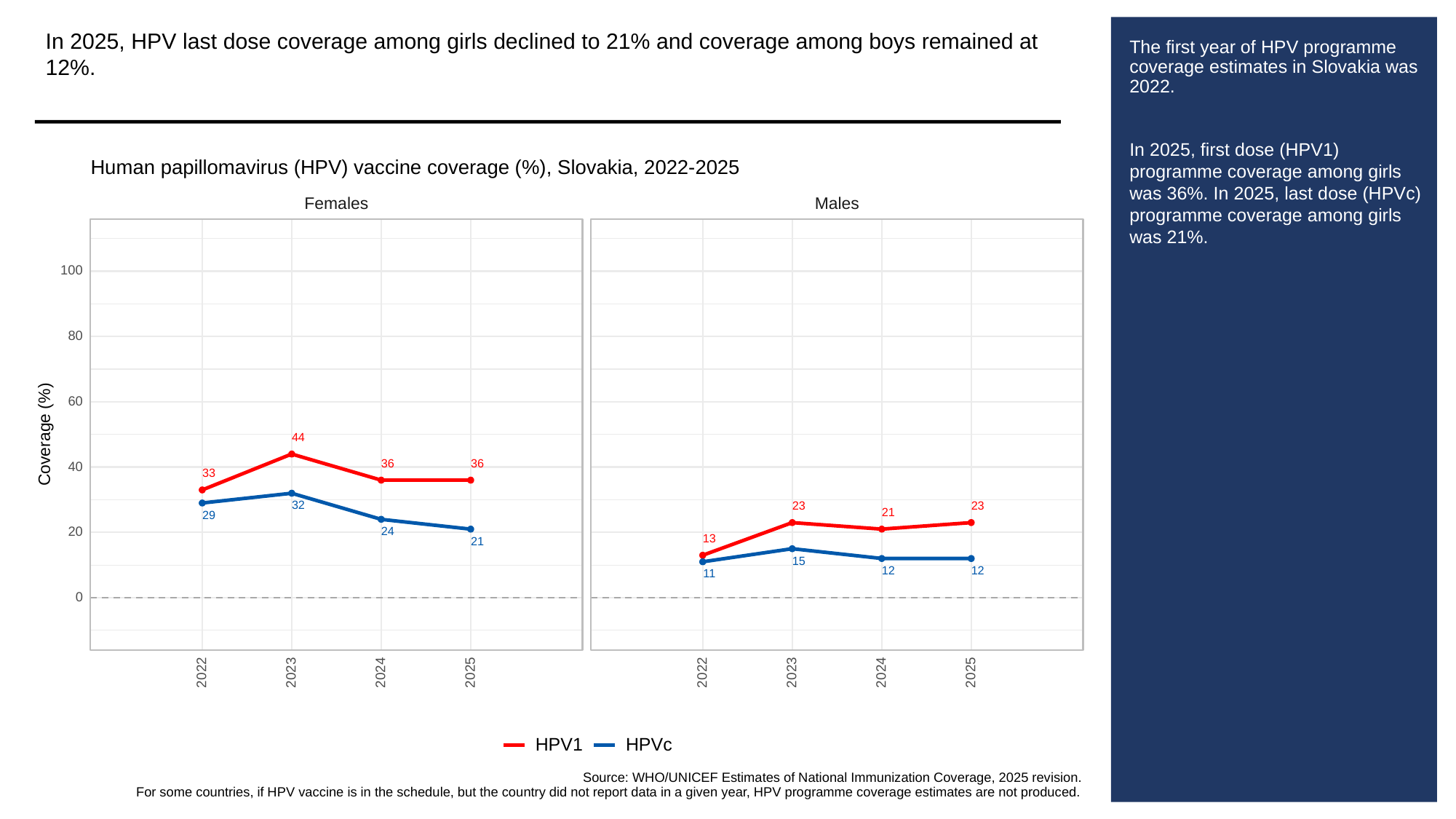

In 2025, HPV last dose coverage among girls declined to 21% and coverage among boys remained at 12%.
# The first year of HPV programme coverage estimates in Slovakia was 2022.

In 2025, first dose (HPV1) programme coverage among girls was 36%. In 2025, last dose (HPVc) programme coverage among girls was 21%.

Human papillomavirus (HPV) vaccine coverage (%), Slovakia, 2022-2025
Females
Males

100

80

60

Coverage (%)
44

36
36
40

33

32
23
23
21
29

20
24

13
21

15

12
12
11
0

2023
2023
2022
2024
2025
2022
2024
2025
HPVc
HPV1

Source: WHO/UNICEF Estimates of National Immunization Coverage, 2025 revision.
For some countries, if HPV vaccine is in the schedule, but the country did not report data in a given year, HPV programme coverage estimates are not produced.